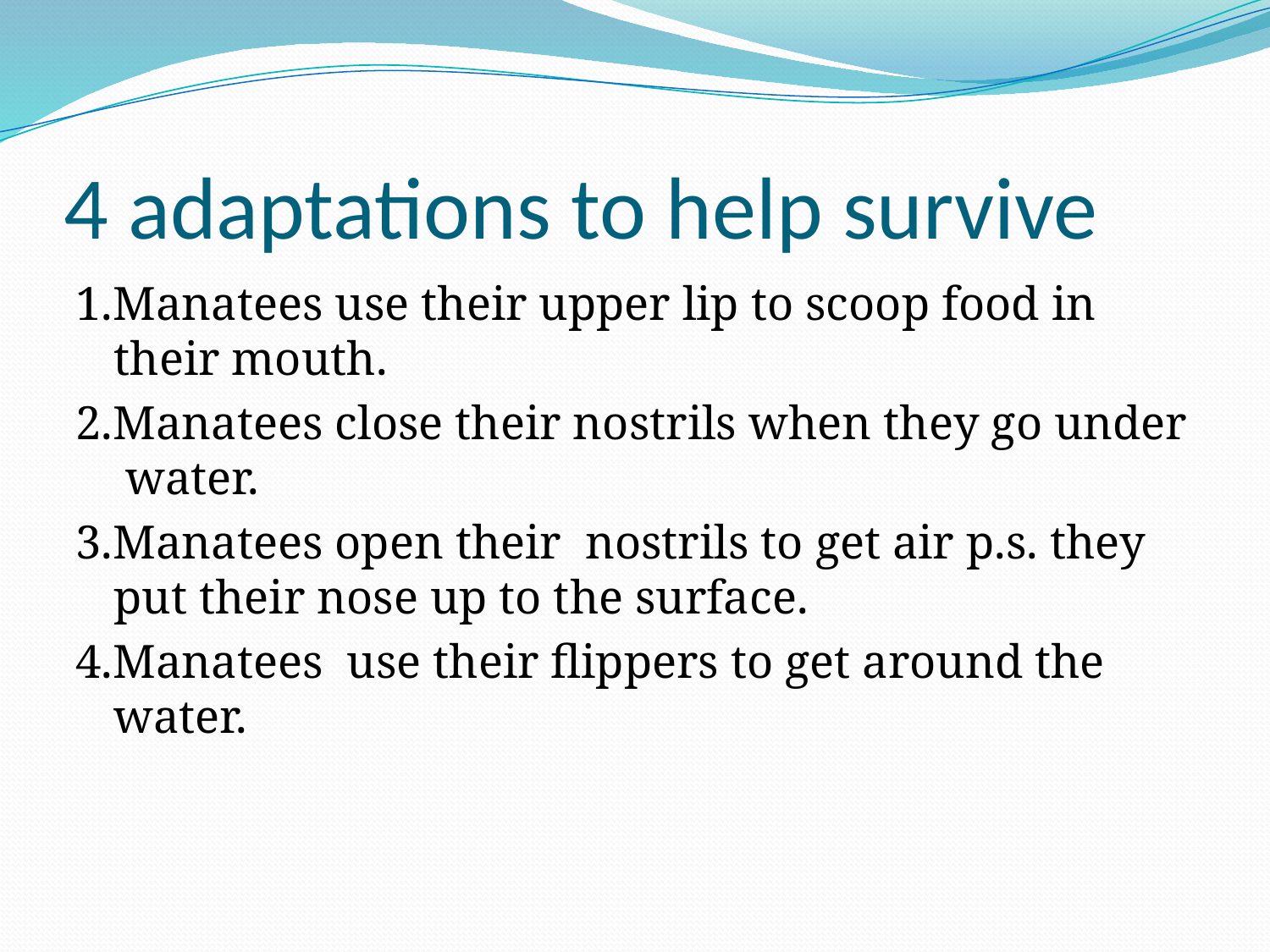

# 4 adaptations to help survive
1.Manatees use their upper lip to scoop food in their mouth.
2.Manatees close their nostrils when they go under  water.
3.Manatees open their  nostrils to get air p.s. they put their nose up to the surface.
4.Manatees  use their flippers to get around the water.